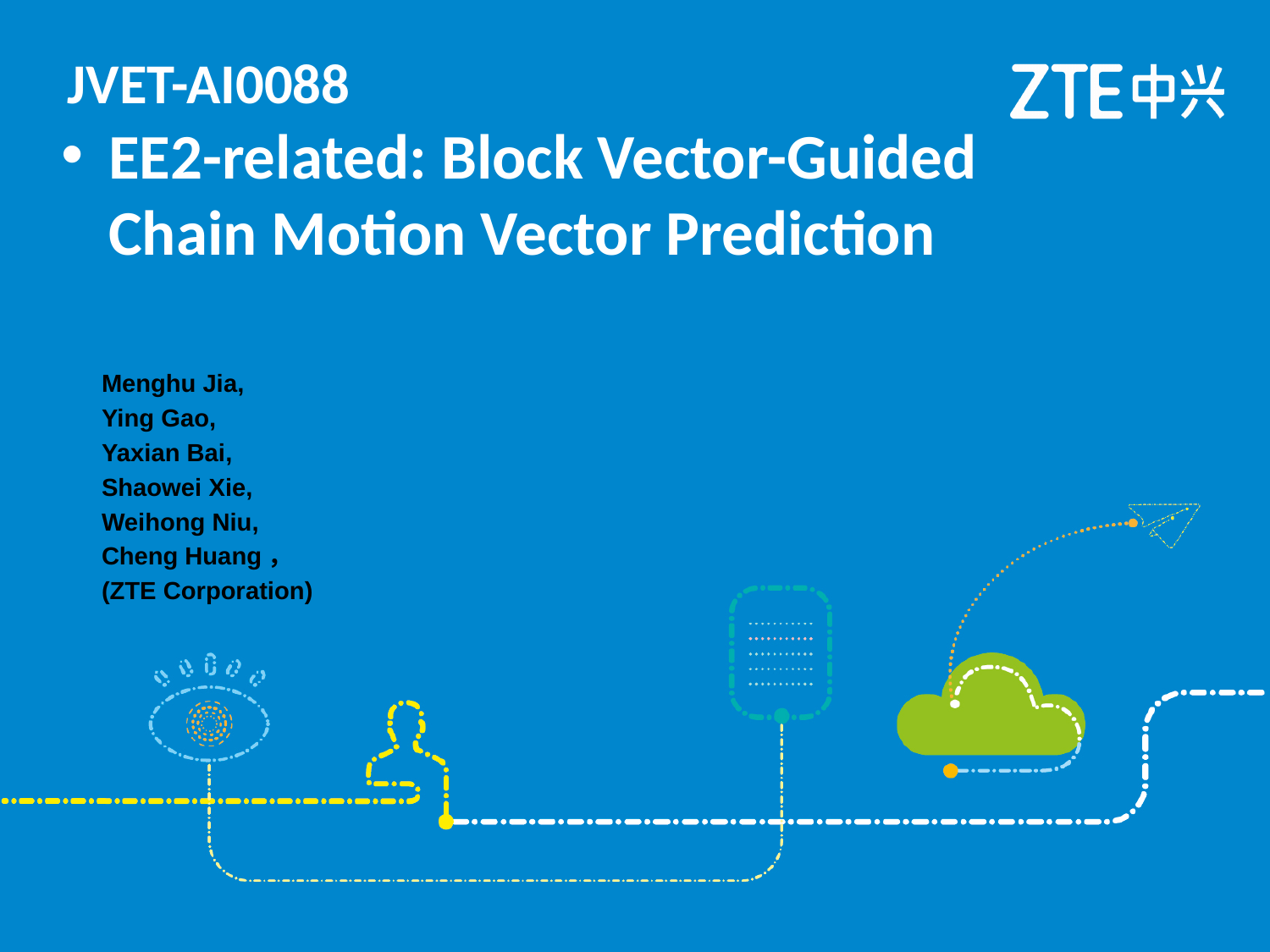

JVET-AI0088
EE2-related: Block Vector-Guided Chain Motion Vector Prediction
Menghu Jia,
Ying Gao,
Yaxian Bai,
Shaowei Xie,
Weihong Niu,
Cheng Huang，
(ZTE Corporation)